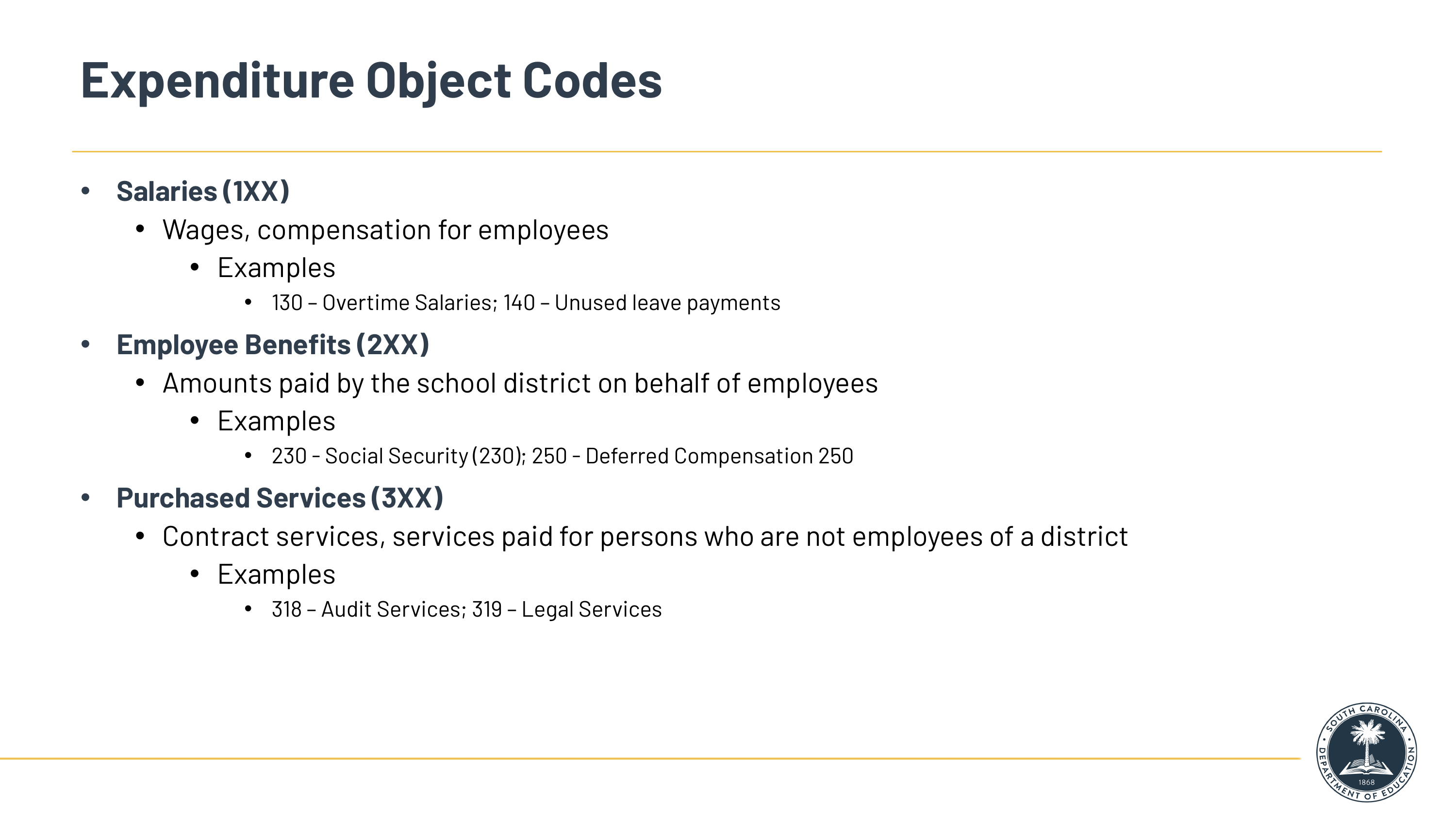

# Expenditure Object Codes
Salaries (1XX)
Wages, compensation for employees
Examples
130 – Overtime Salaries; 140 – Unused leave payments
Employee Benefits (2XX)
Amounts paid by the school district on behalf of employees
Examples
230 - Social Security (230); 250 - Deferred Compensation 250
Purchased Services (3XX)
Contract services, services paid for persons who are not employees of a district
Examples
318 – Audit Services; 319 – Legal Services